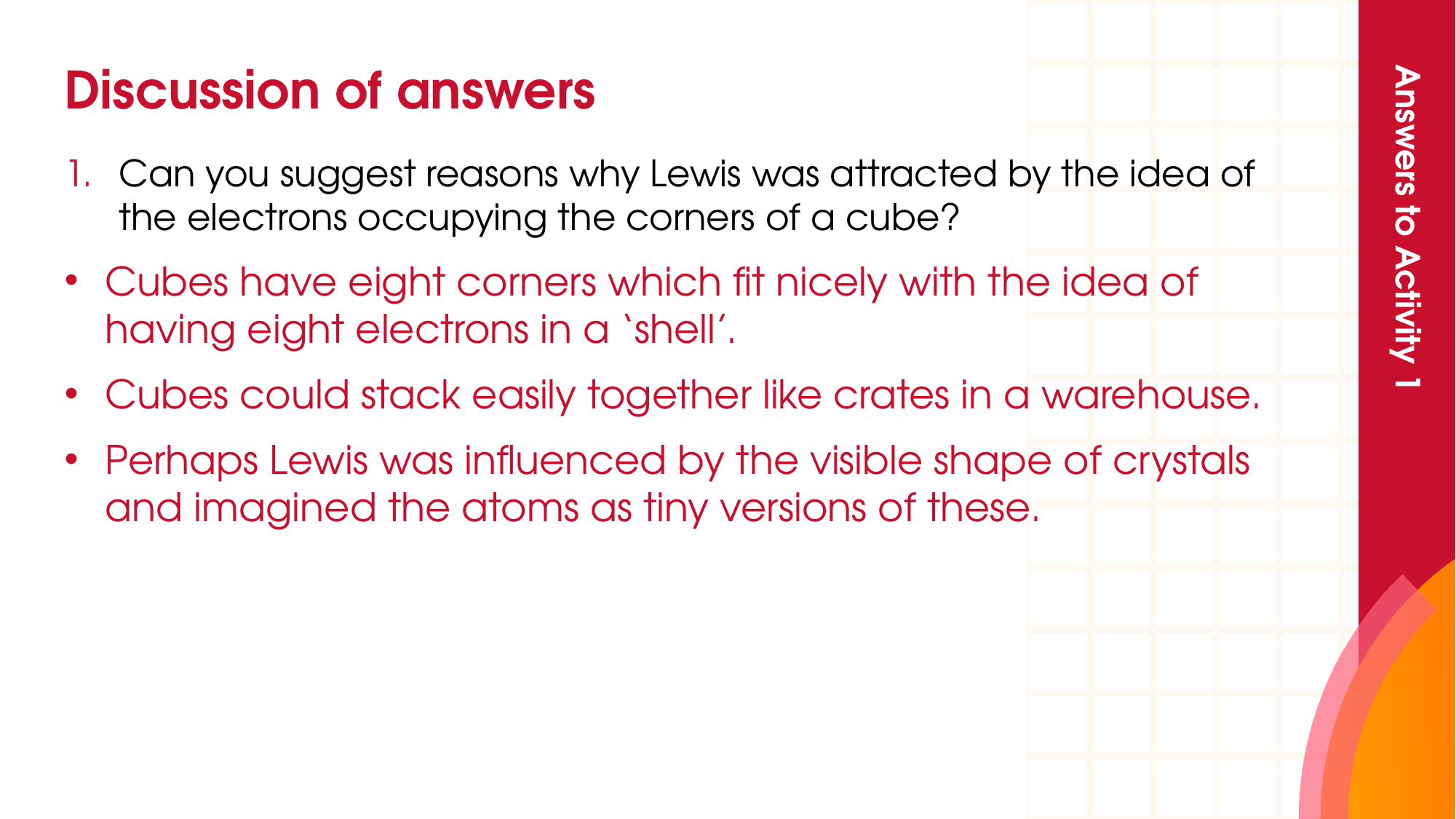

# Discussion of answers
Answers to Activity 1
Can you suggest reasons why Lewis was attracted by the idea of the electrons occupying the corners of a cube?
Cubes have eight corners which fit nicely with the idea of having eight electrons in a ‘shell’.
Cubes could stack easily together like crates in a warehouse.
Perhaps Lewis was influenced by the visible shape of crystals and imagined the atoms as tiny versions of these.